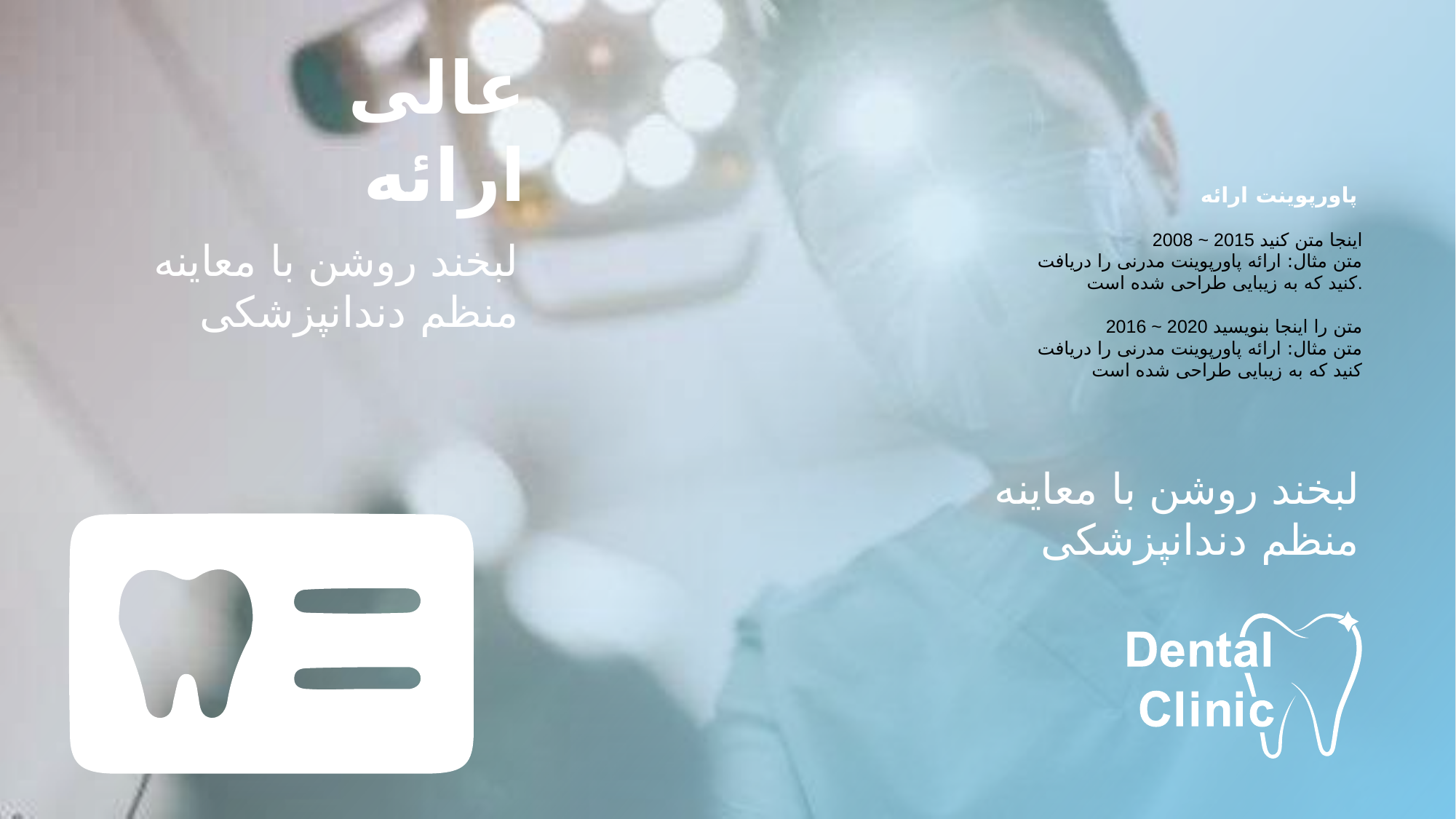

عالی
ارائه
پاورپوینت ارائه
2008 ~ 2015 اینجا متن کنید
متن مثال: ارائه پاورپوینت مدرنی را دریافت کنید که به زیبایی طراحی شده است.

2016 ~ 2020 متن را اینجا بنویسید
متن مثال: ارائه پاورپوینت مدرنی را دریافت کنید که به زیبایی طراحی شده است
لبخند روشن با معاینه منظم دندانپزشکی
لبخند روشن با معاینه منظم دندانپزشکی